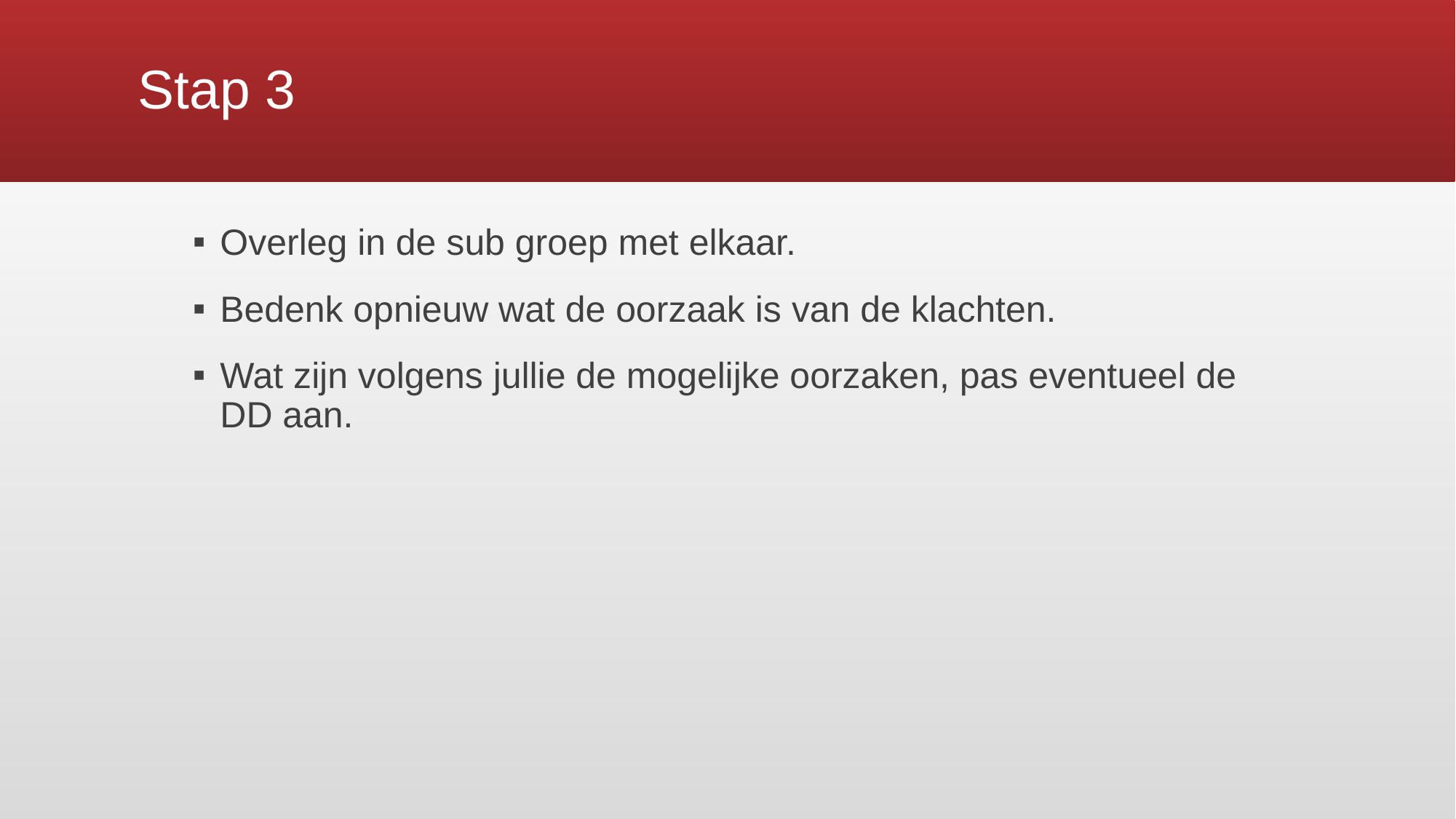

# Stap 3
Overleg in de sub groep met elkaar.
Bedenk opnieuw wat de oorzaak is van de klachten.
Wat zijn volgens jullie de mogelijke oorzaken, pas eventueel de DD aan.